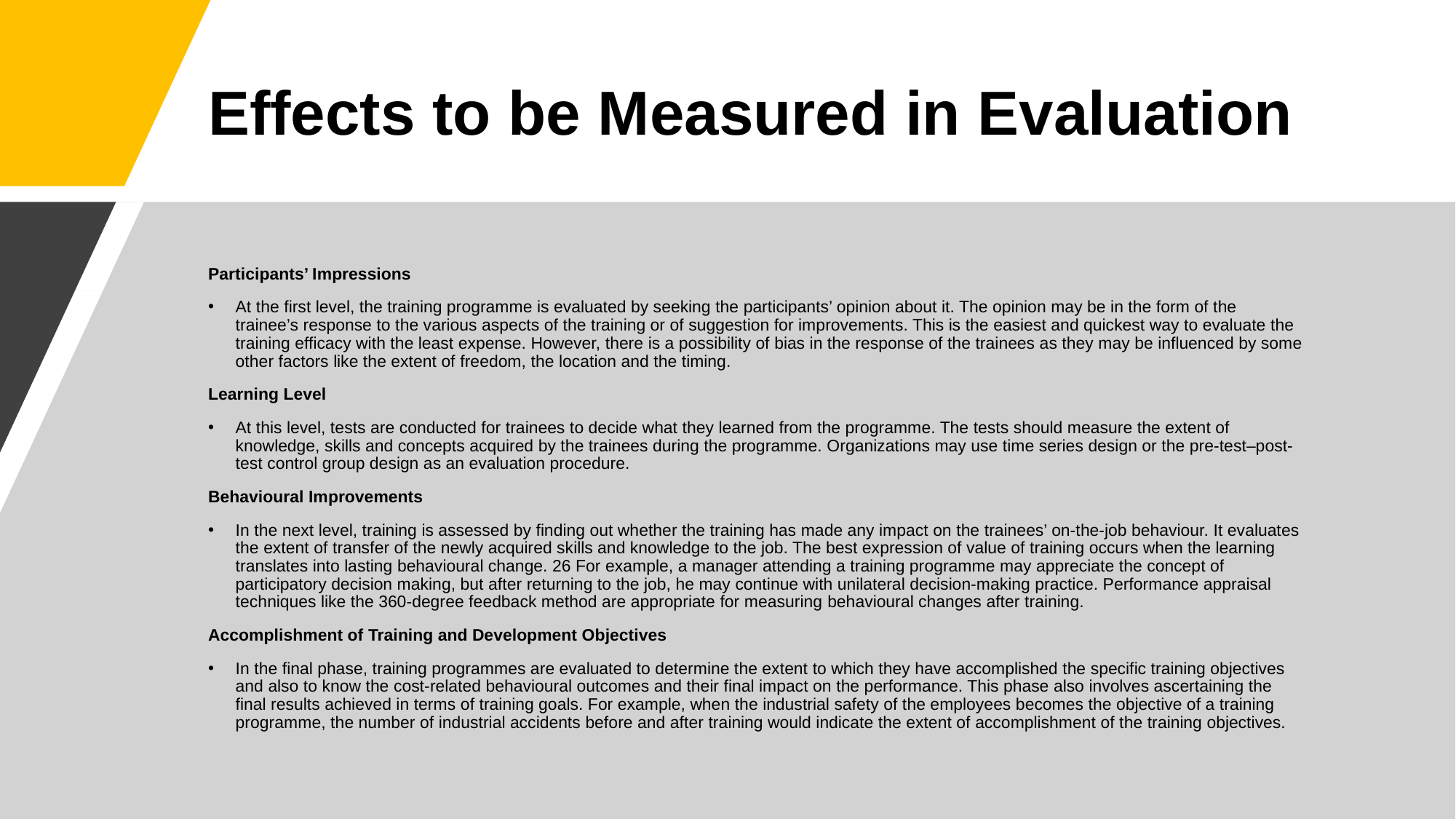

# Effects to be Measured in Evaluation

Participants’ Impressions
At the first level, the training programme is evaluated by seeking the participants’ opinion about it. The opinion may be in the form of the trainee’s response to the various aspects of the training or of suggestion for improvements. This is the easiest and quickest way to evaluate the training efficacy with the least expense. However, there is a possibility of bias in the response of the trainees as they may be influenced by some other factors like the extent of freedom, the location and the timing.
Learning Level
At this level, tests are conducted for trainees to decide what they learned from the programme. The tests should measure the extent of knowledge, skills and concepts acquired by the trainees during the programme. Organizations may use time series design or the pre-test–post-test control group design as an evaluation procedure.
Behavioural Improvements
In the next level, training is assessed by finding out whether the training has made any impact on the trainees’ on-the-job behaviour. It evaluates the extent of transfer of the newly acquired skills and knowledge to the job. The best expression of value of training occurs when the learning translates into lasting behavioural change. 26 For example, a manager attending a training programme may appreciate the concept of participatory decision making, but after returning to the job, he may continue with unilateral decision-making practice. Performance appraisal techniques like the 360-degree feedback method are appropriate for measuring behavioural changes after training.
Accomplishment of Training and Development Objectives
In the final phase, training programmes are evaluated to determine the extent to which they have accomplished the specific training objectives and also to know the cost-related behavioural outcomes and their final impact on the performance. This phase also involves ascertaining the final results achieved in terms of training goals. For example, when the industrial safety of the employees becomes the objective of a training programme, the number of industrial accidents before and after training would indicate the extent of accomplishment of the training objectives.